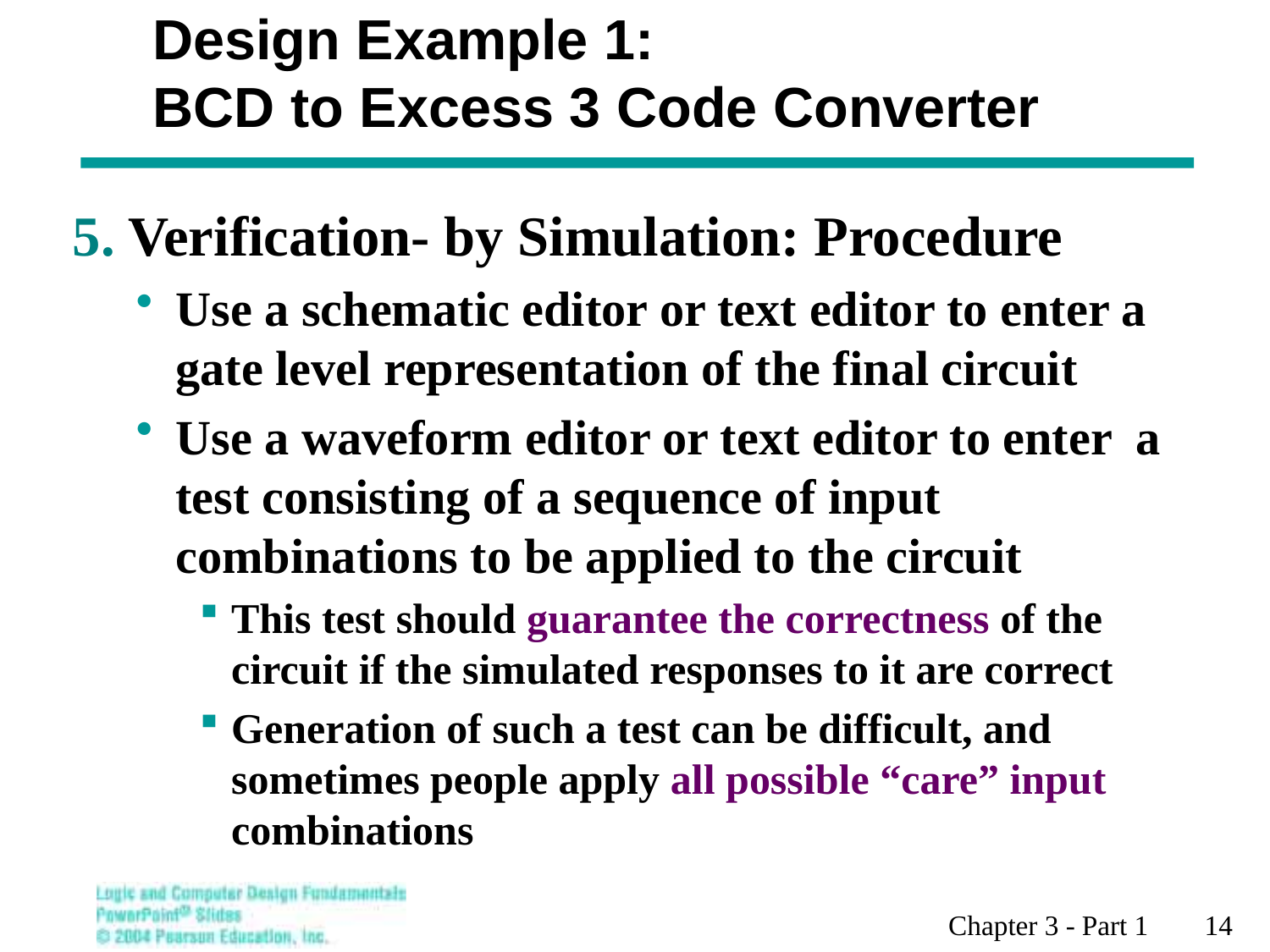

Design Example 1:
BCD to Excess 3 Code Converter
5. Verification- by Simulation: Procedure
Use a schematic editor or text editor to enter a gate level representation of the final circuit
Use a waveform editor or text editor to enter  a test consisting of a sequence of input combinations to be applied to the circuit
This test should guarantee the correctness of the circuit if the simulated responses to it are correct
Generation of such a test can be difficult, and sometimes people apply all possible “care” input combinations
Chapter 3 - Part 1        14